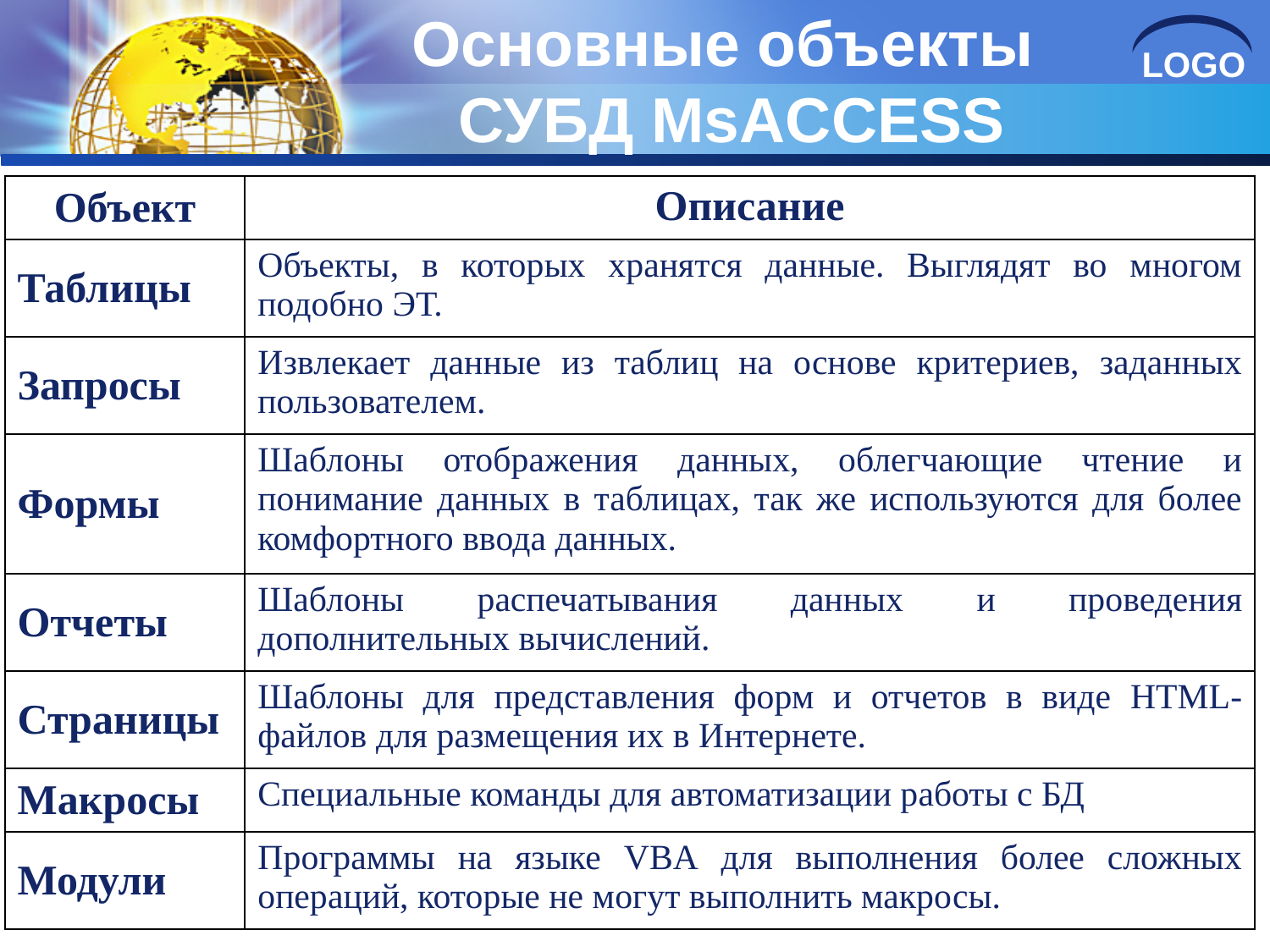

# Основные объекты СУБД MsACCESS
| Объект | Описание |
| --- | --- |
| Таблицы | Объекты, в которых хранятся данные. Выглядят во многом подобно ЭТ. |
| Запросы | Извлекает данные из таблиц на основе критериев, заданных пользователем. |
| Формы | Шаблоны отображения данных, облегчающие чтение и понимание данных в таблицах, так же используются для более комфортного ввода данных. |
| Отчеты | Шаблоны распечатывания данных и проведения дополнительных вычислений. |
| Страницы | Шаблоны для представления форм и отчетов в виде HTML-файлов для размещения их в Интернете. |
| Макросы | Специальные команды для автоматизации работы с БД |
| Модули | Программы на языке VBA для выполнения более сложных операций, которые не могут выполнить макросы. |